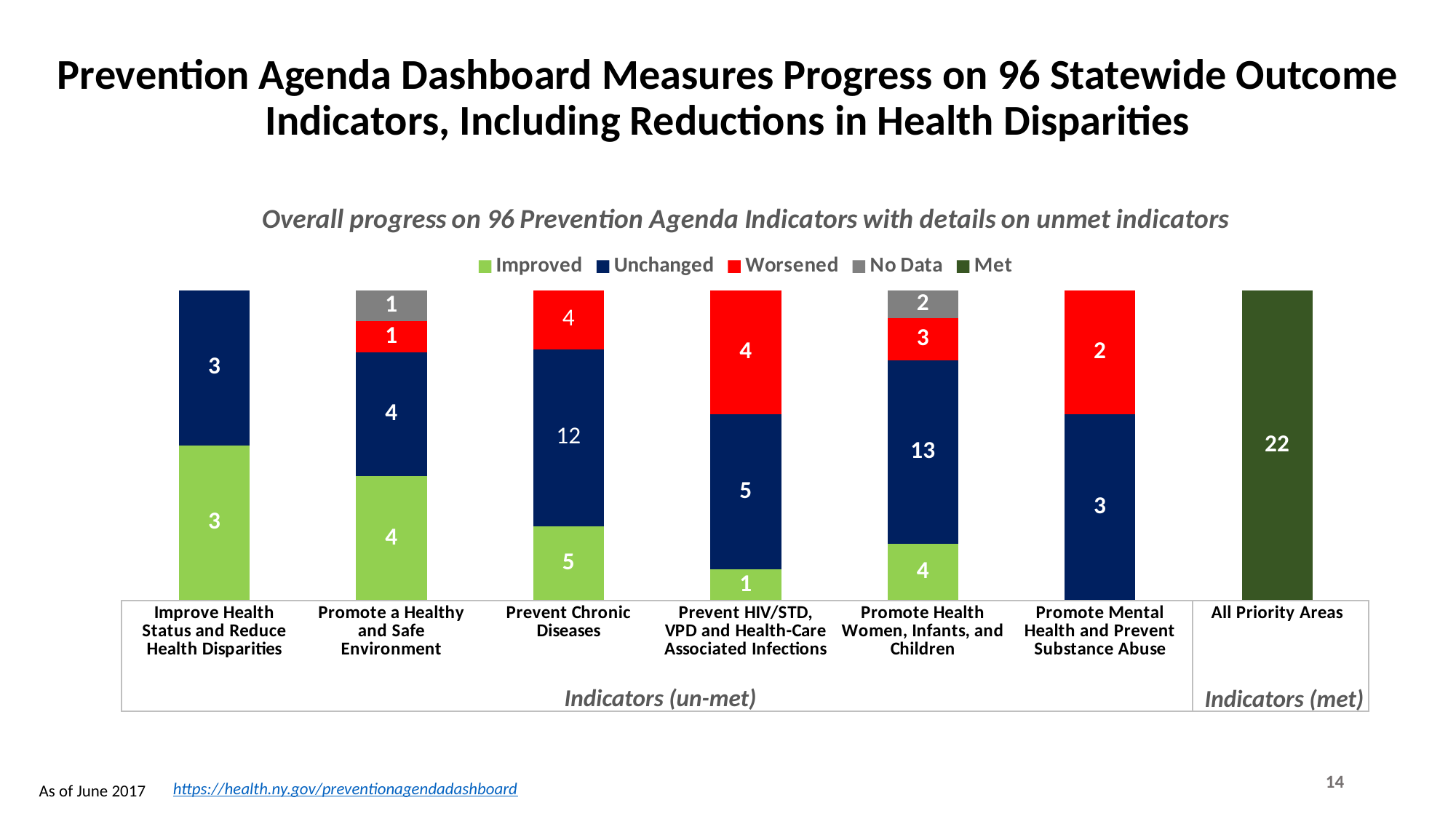

Prevention Agenda Dashboard Measures Progress on 96 Statewide Outcome Indicators, Including Reductions in Health Disparities

### Chart: Overall progress on 96 Prevention Agenda Indicators with details on unmet indicators

| Category | Improved | Unchanged | Worsened | No Data | Met |
|---|---|---|---|---|---|
| Improve Health Status and Reduce Health Disparities | 3.0 | 3.0 | 0.0 | 0.0 | None |
| Promote a Healthy and Safe Environment | 4.0 | 4.0 | 1.0 | 1.0 | None |
| Prevent Chronic Diseases | 5.0 | 12.0 | 4.0 | 0.0 | None |
| Prevent HIV/STD, VPD and Health-Care Associated Infections | 1.0 | 5.0 | 4.0 | 0.0 | None |
| Promote Health Women, Infants, and Children | 4.0 | 13.0 | 3.0 | 2.0 | None |
| Promote Mental Health and Prevent Substance Abuse | 0.0 | 3.0 | 2.0 | 0.0 | None |
| All Priority Areas | None | None | None | None | 22.0 |

Indicators (un-met)
Indicators (met)
14
As of June 2017
https://health.ny.gov/preventionagendadashboard